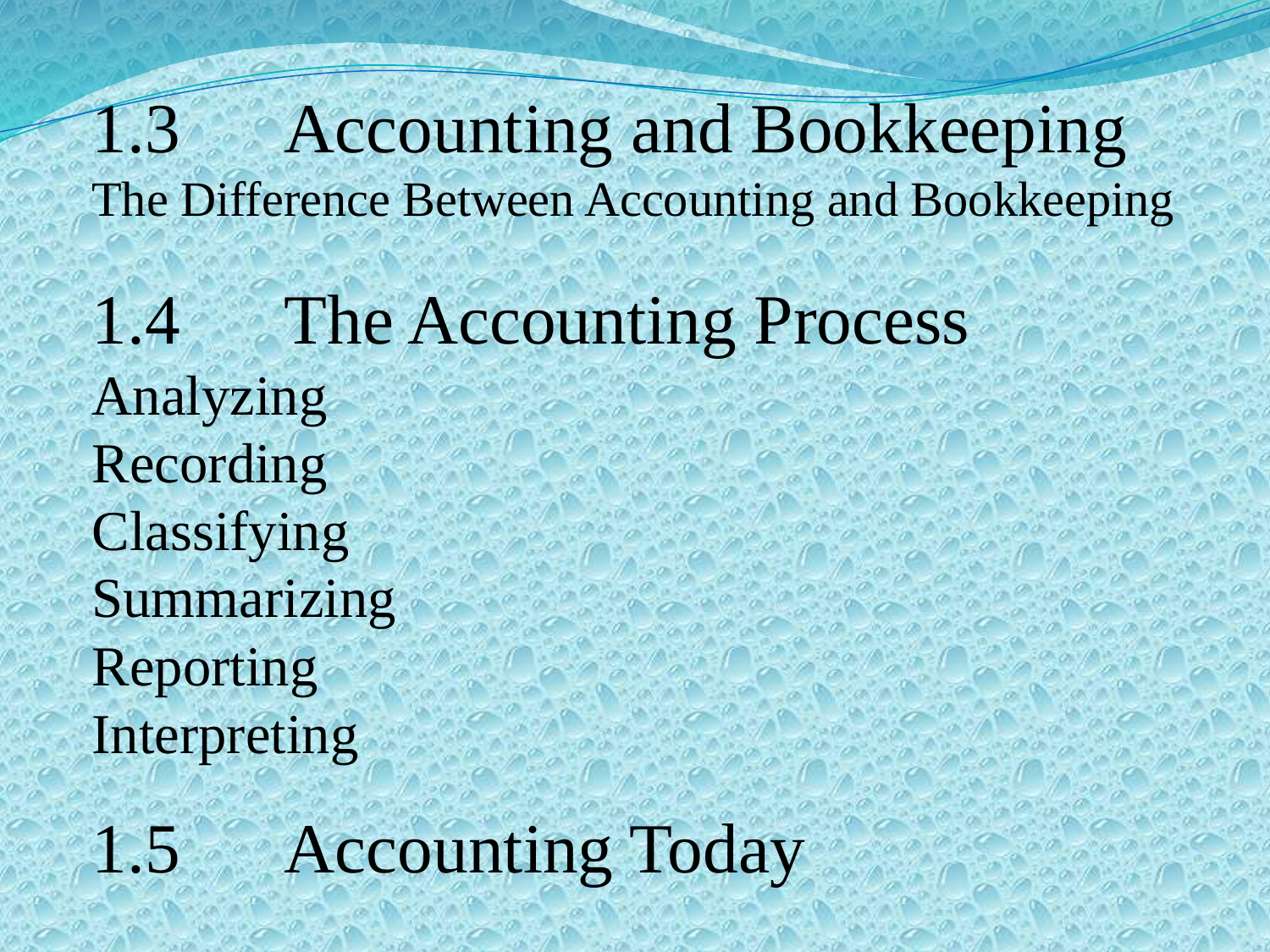

1.3　Accounting and Bookkeeping
The Difference Between Accounting and Bookkeeping
1.4　The Accounting Process
Analyzing
Recording
Classifying
Summarizing
Reporting
Interpreting
1.5　Accounting Today